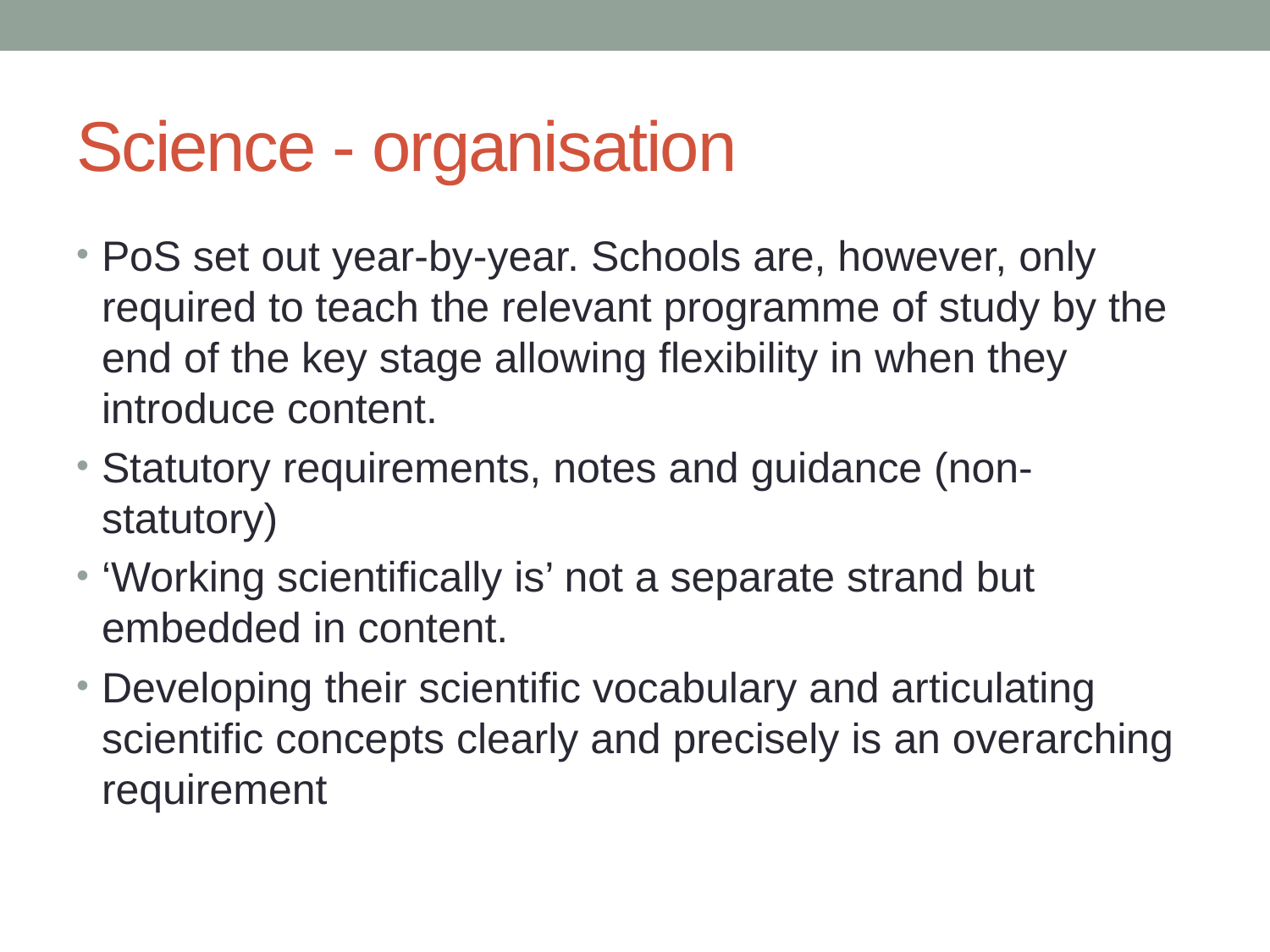

# Science - organisation
PoS set out year-by-year. Schools are, however, only required to teach the relevant programme of study by the end of the key stage allowing flexibility in when they introduce content.
Statutory requirements, notes and guidance (non-statutory)
‘Working scientifically is’ not a separate strand but embedded in content.
Developing their scientific vocabulary and articulating scientific concepts clearly and precisely is an overarching requirement